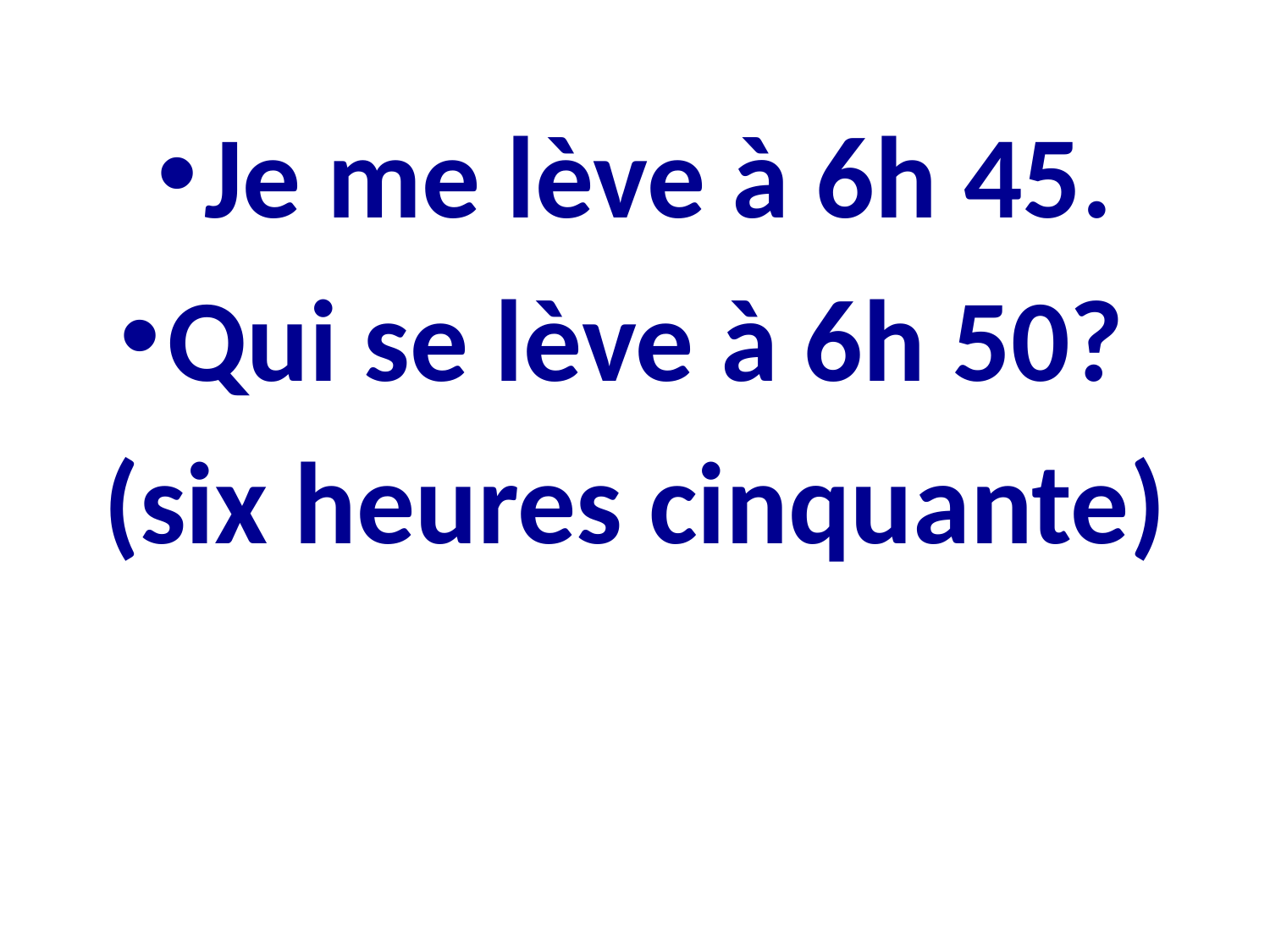

Je me lève à 6h 45.
Qui se lève à 6h 50?
(six heures cinquante)